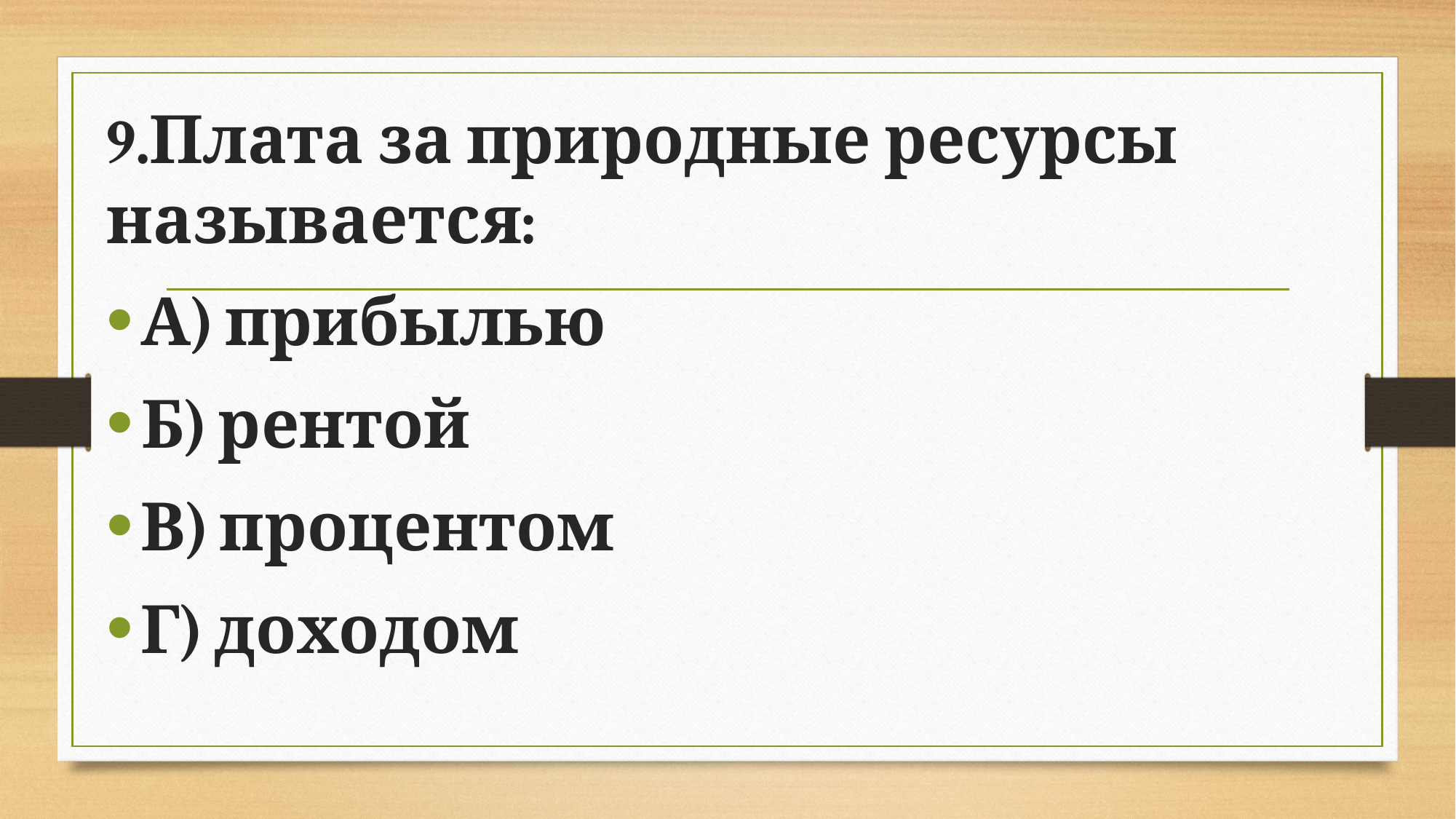

9.Плата за природные ресурсы называется:
А) прибылью
Б) рентой
В) процентом
Г) доходом